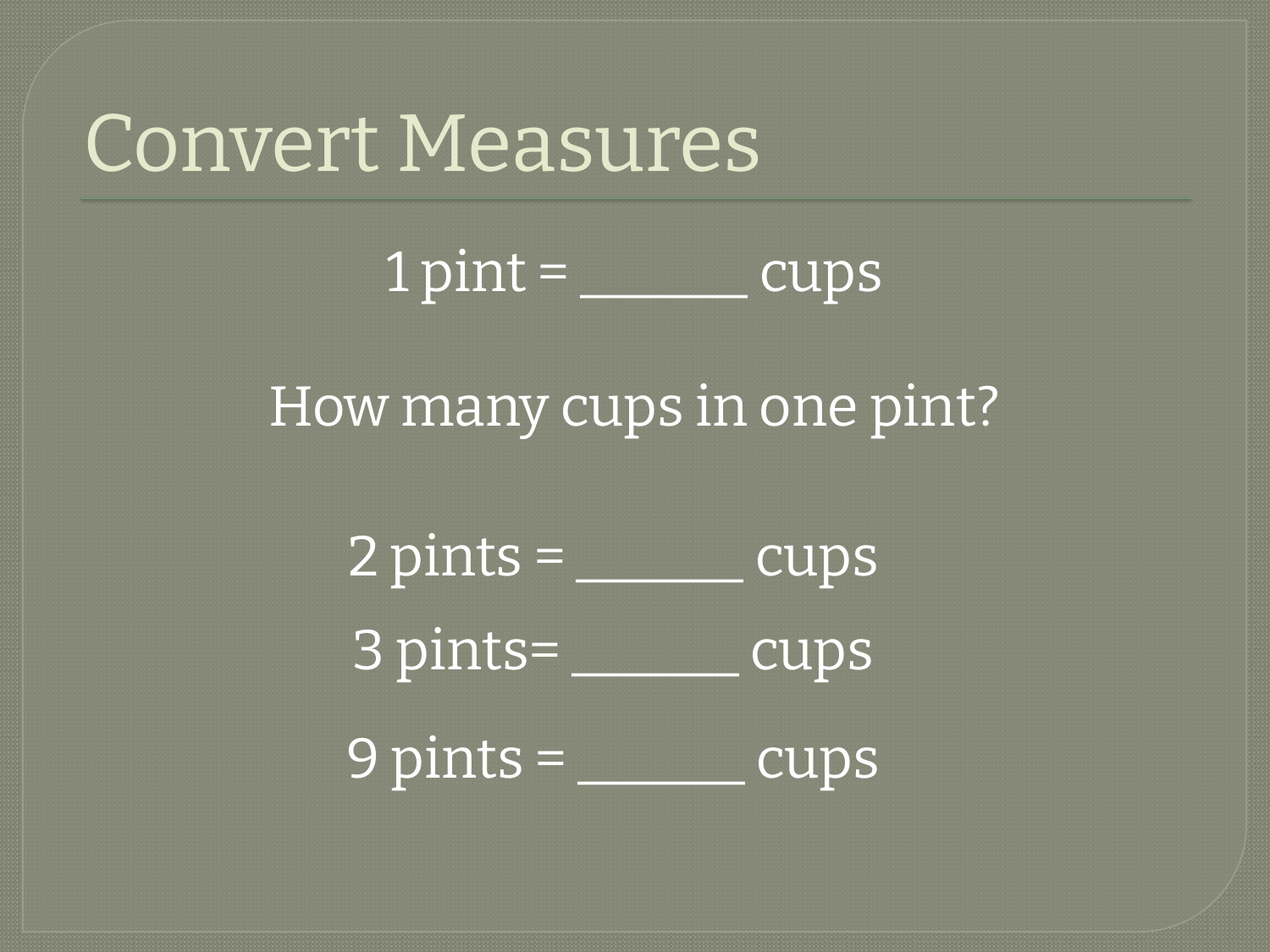

# Convert Measures
1 pint = ______ cups

How many cups in one pint?
2 pints = ______ cups

3 pints= ______ cups

9 pints = ______ cups